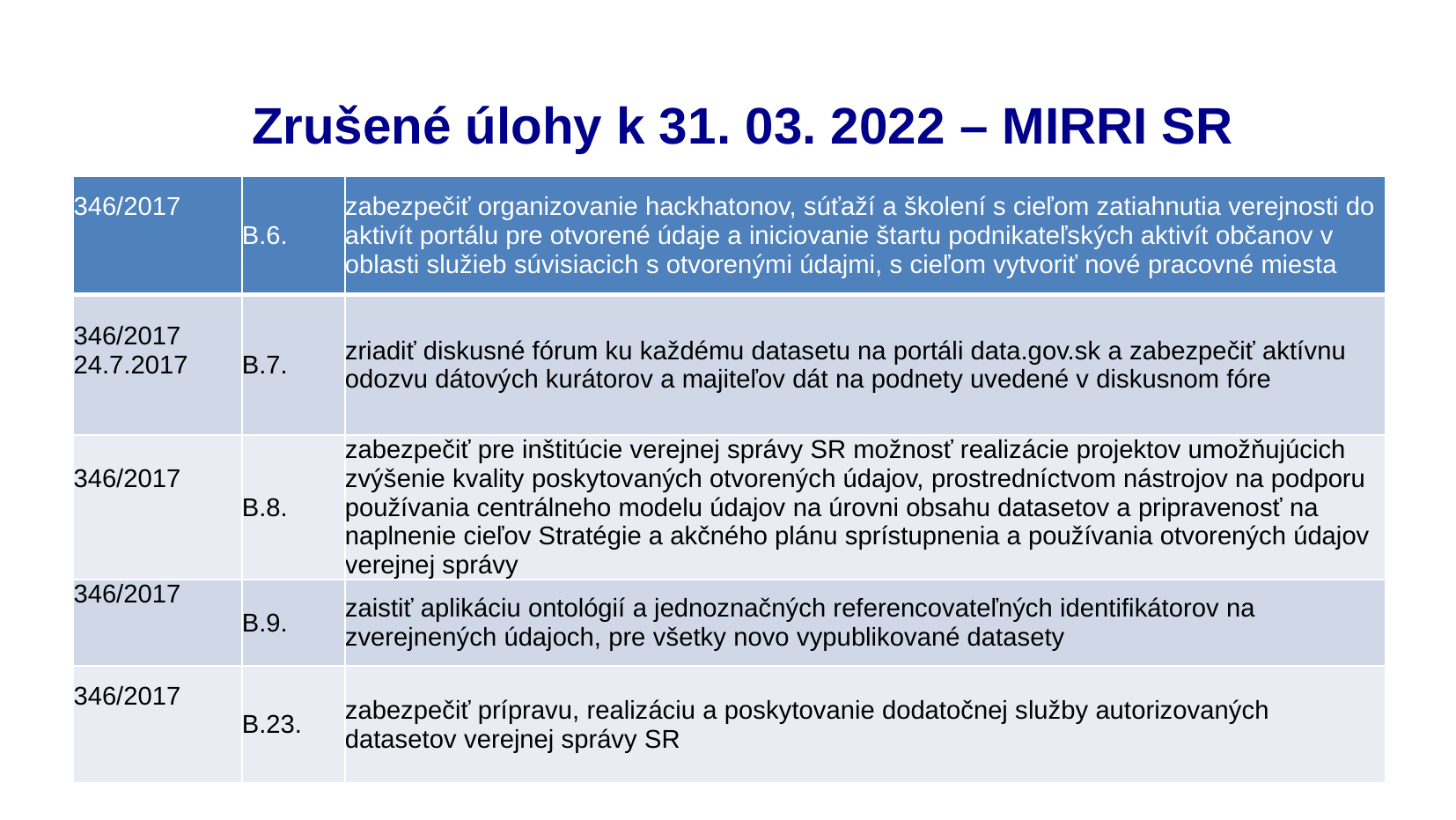

Zrušené úlohy k 31. 03. 2022 – MIRRI SR
| 346/2017 | B.6. | zabezpečiť organizovanie hackhatonov, súťaží a školení s cieľom zatiahnutia verejnosti do aktivít portálu pre otvorené údaje a iniciovanie štartu podnikateľských aktivít občanov v oblasti služieb súvisiacich s otvorenými údajmi, s cieľom vytvoriť nové pracovné miesta |
| --- | --- | --- |
| 346/2017 24.7.2017 | B.7. | zriadiť diskusné fórum ku každému datasetu na portáli data.gov.sk a zabezpečiť aktívnu odozvu dátových kurátorov a majiteľov dát na podnety uvedené v diskusnom fóre |
| 346/2017 | B.8. | zabezpečiť pre inštitúcie verejnej správy SR možnosť realizácie projektov umožňujúcich zvýšenie kvality poskytovaných otvorených údajov, prostredníctvom nástrojov na podporu používania centrálneho modelu údajov na úrovni obsahu datasetov a pripravenosť na naplnenie cieľov Stratégie a akčného plánu sprístupnenia a používania otvorených údajov verejnej správy |
| 346/2017 | B.9. | zaistiť aplikáciu ontológií a jednoznačných referencovateľných identifikátorov na zverejnených údajoch, pre všetky novo vypublikované datasety |
| 346/2017 | B.23. | zabezpečiť prípravu, realizáciu a poskytovanie dodatočnej služby autorizovaných datasetov verejnej správy SR |